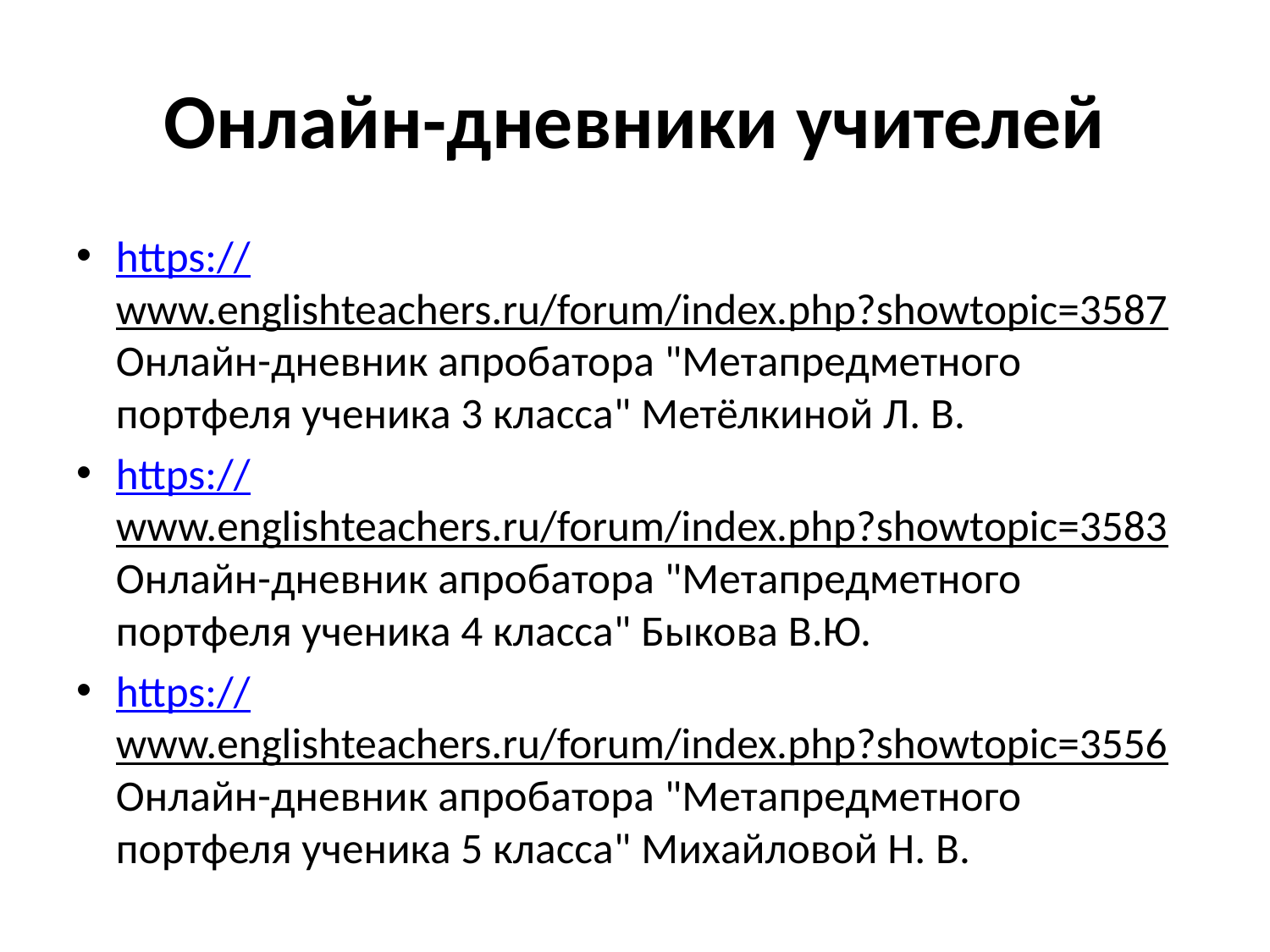

# Онлайн-дневники учителей
https://www.englishteachers.ru/forum/index.php?showtopic=3587 Онлайн-дневник апробатора "Метапредметного портфеля ученика 3 класса" Метёлкиной Л. В.
https://www.englishteachers.ru/forum/index.php?showtopic=3583 Онлайн-дневник апробатора "Метапредметного портфеля ученика 4 класса" Быкова В.Ю.
https://www.englishteachers.ru/forum/index.php?showtopic=3556 Онлайн-дневник апробатора "Метапредметного портфеля ученика 5 класса" Михайловой Н. В.